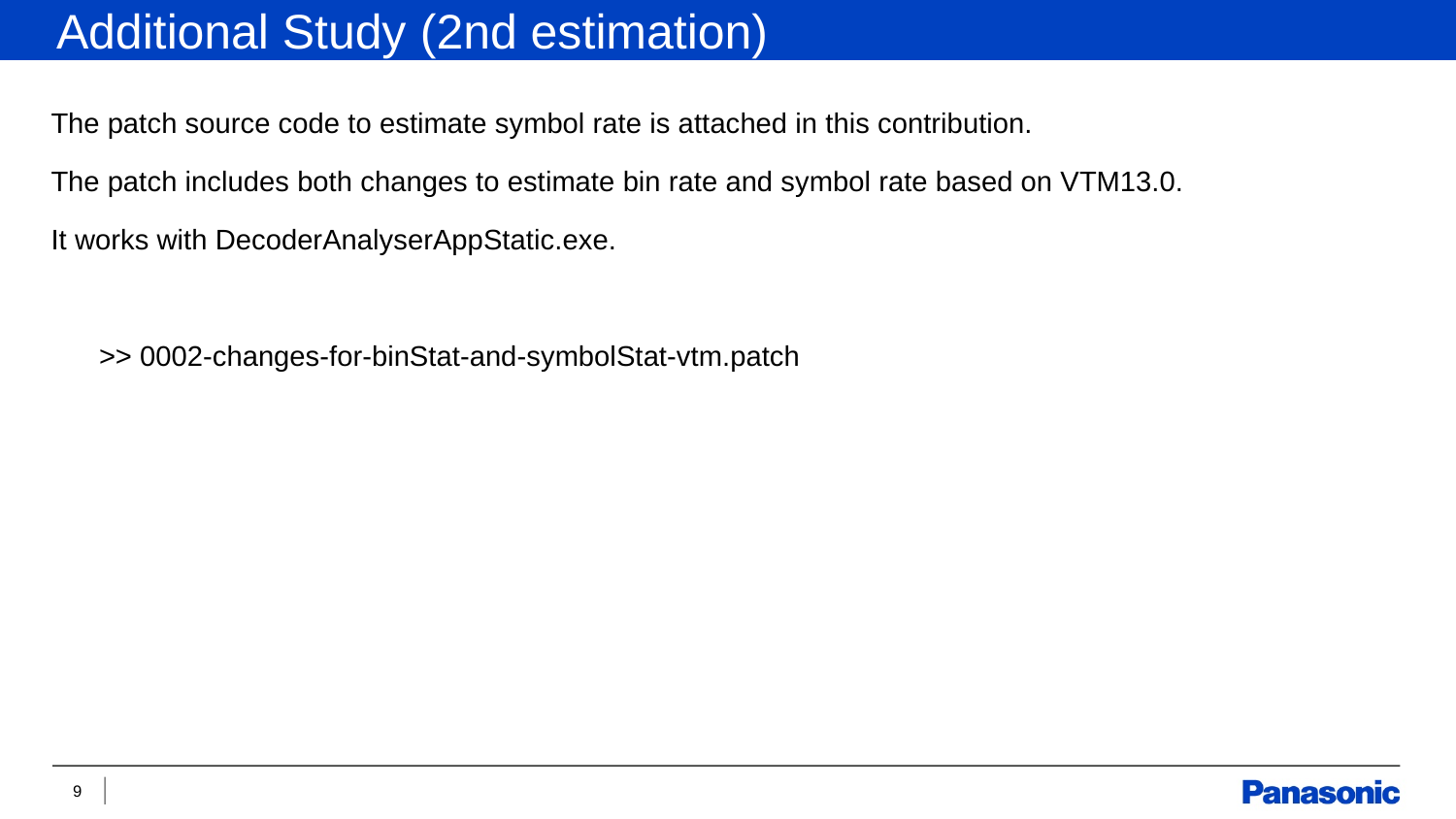

Additional Study (2nd estimation)
The patch source code to estimate symbol rate is attached in this contribution.
The patch includes both changes to estimate bin rate and symbol rate based on VTM13.0.
It works with DecoderAnalyserAppStatic.exe.

      >> 0002-changes-for-binStat-and-symbolStat-vtm.patch